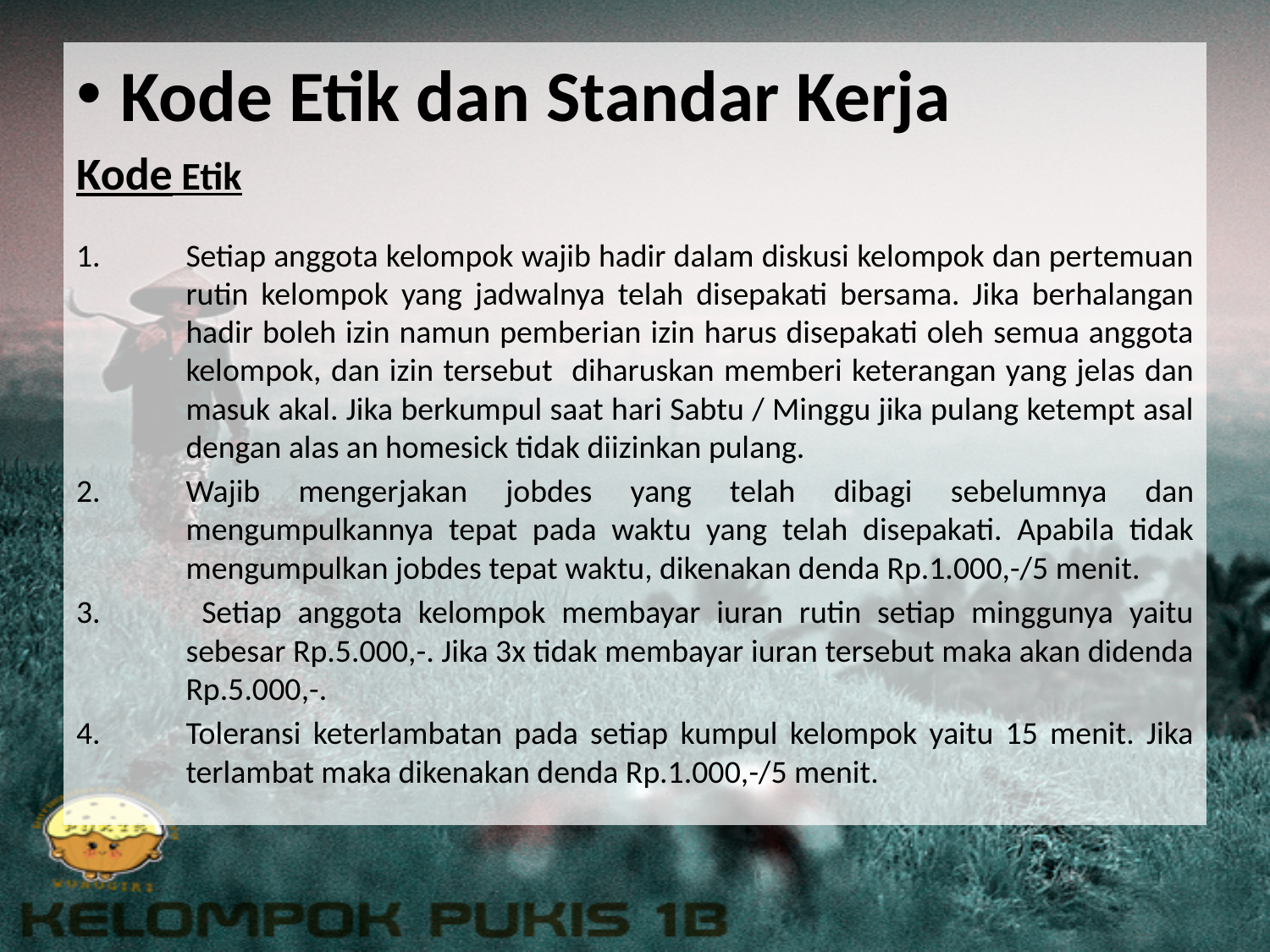

Kode Etik dan Standar Kerja
Kode Etik

Setiap anggota kelompok wajib hadir dalam diskusi kelompok dan pertemuan rutin kelompok yang jadwalnya telah disepakati bersama. Jika berhalangan hadir boleh izin namun pemberian izin harus disepakati oleh semua anggota kelompok, dan izin tersebut  diharuskan memberi keterangan yang jelas dan masuk akal. Jika berkumpul saat hari Sabtu / Minggu jika pulang ketempt asal dengan alas an homesick tidak diizinkan pulang.
Wajib mengerjakan jobdes yang telah dibagi sebelumnya dan mengumpulkannya tepat pada waktu yang telah disepakati. Apabila tidak mengumpulkan jobdes tepat waktu, dikenakan denda Rp.1.000,-/5 menit.
 Setiap anggota kelompok membayar iuran rutin setiap minggunya yaitu sebesar Rp.5.000,-. Jika 3x tidak membayar iuran tersebut maka akan didenda Rp.5.000,-.
Toleransi keterlambatan pada setiap kumpul kelompok yaitu 15 menit. Jika terlambat maka dikenakan denda Rp.1.000,-/5 menit.